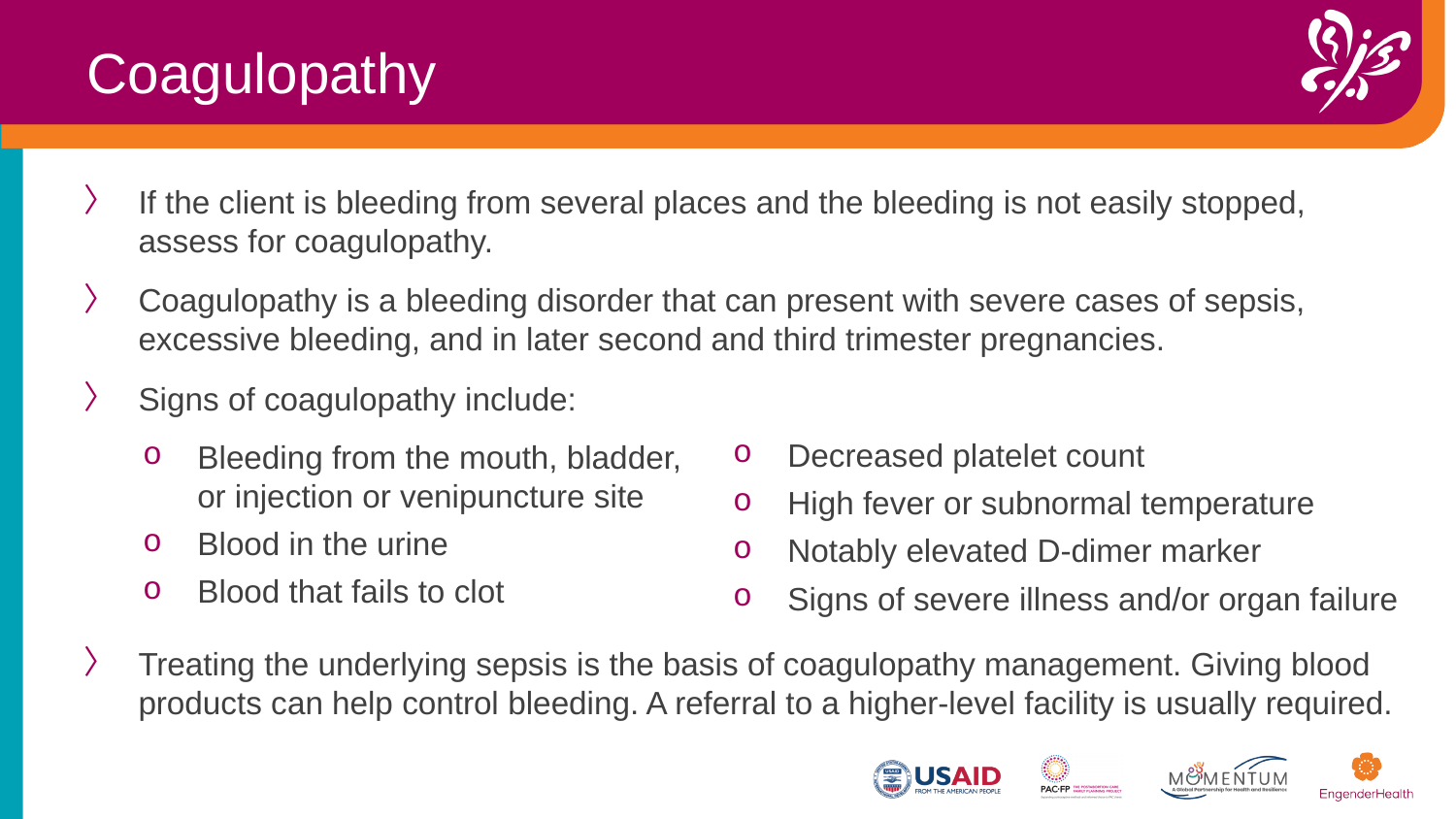

Coagulopathy
If the client is bleeding from several places and the bleeding is not easily stopped, assess for coagulopathy.
Coagulopathy is a bleeding disorder that can present with severe cases of sepsis, excessive bleeding, and in later second and third trimester pregnancies.
Signs of coagulopathy include:
Decreased platelet count
High fever or subnormal temperature
Notably elevated D-dimer marker
Signs of severe illness and/or organ failure
Bleeding from the mouth, bladder, or injection or venipuncture site
Blood in the urine
Blood that fails to clot

Treating the underlying sepsis is the basis of coagulopathy management. Giving blood products can help control bleeding. A referral to a higher-level facility is usually required.